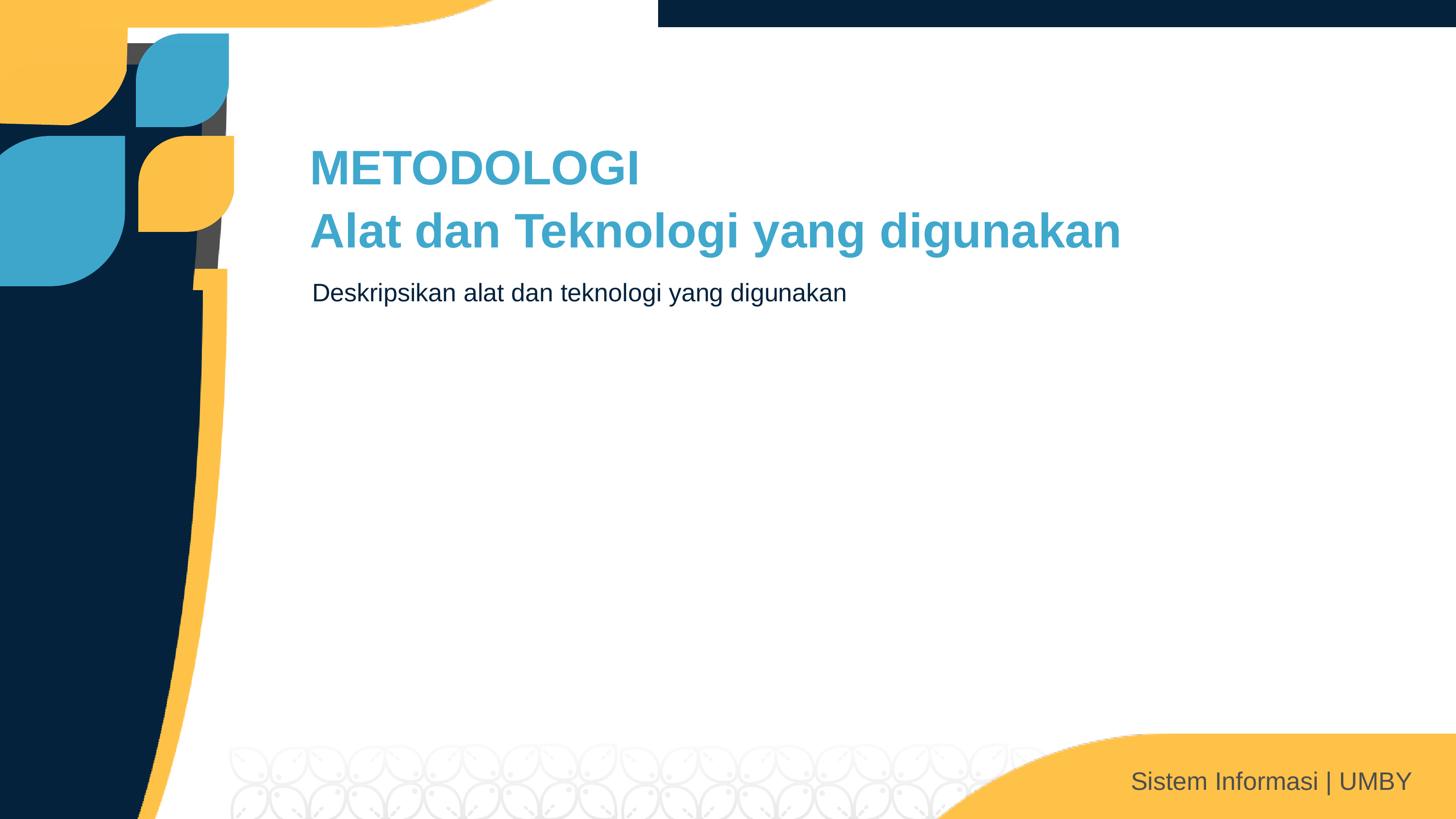

METODOLOGI

Alat dan Teknologi yang digunakan

Deskripsikan alat dan teknologi yang digunakan

Sistem Informasi | UMBY